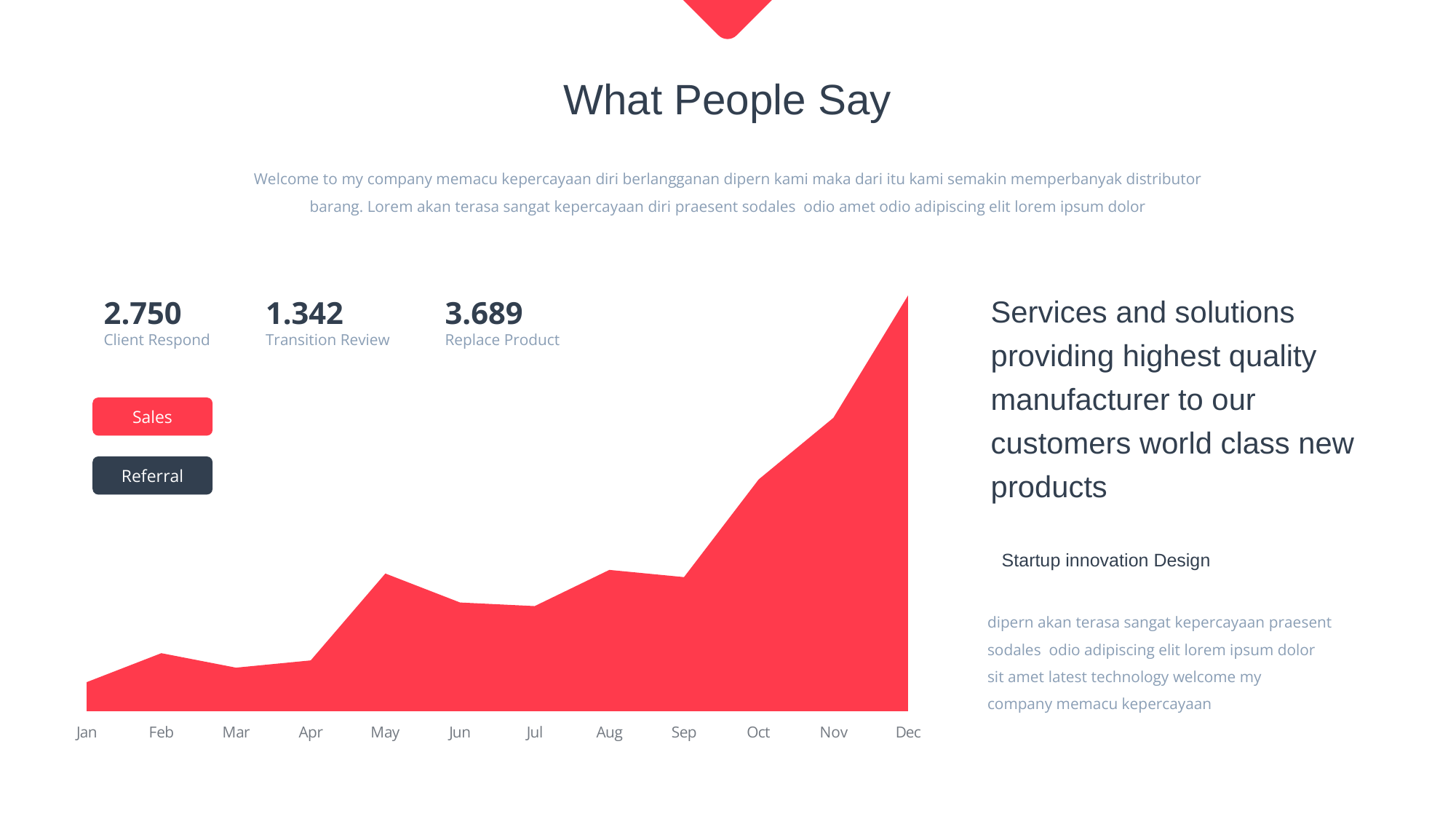

What People Say
Welcome to my company memacu kepercayaan diri berlangganan dipern kami maka dari itu kami semakin memperbanyak distributor barang. Lorem akan terasa sangat kepercayaan diri praesent sodales  odio amet odio adipiscing elit lorem ipsum dolor

### Chart

| Category | Series One | Series Two |
|---|---|---|
| Jan | 40.0 | 20.0 |
| Feb | 80.0 | 40.0 |
| Mar | 60.0 | 20.0 |
| Apr | 70.0 | 10.0 |
| May | 190.0 | 20.0 |
| Jun | 150.0 | 80.0 |
| Jul | 145.0 | 60.0 |
| Aug | 195.0 | 60.0 |
| Sep | 185.0 | 90.0 |
| Oct | 320.0 | 70.0 |
| Nov | 405.0 | 180.0 |
| Dec | 574.0 | 229.0 |
2.750
Client Respond
1.342
Transition Review
3.689
Replace Product
Services and solutions
providing highest quality manufacturer to our customers world class new products
Sales
Referral
Startup innovation Design
dipern akan terasa sangat kepercayaan praesent sodales  odio adipiscing elit lorem ipsum dolor sit amet latest technology welcome my
company memacu kepercayaan